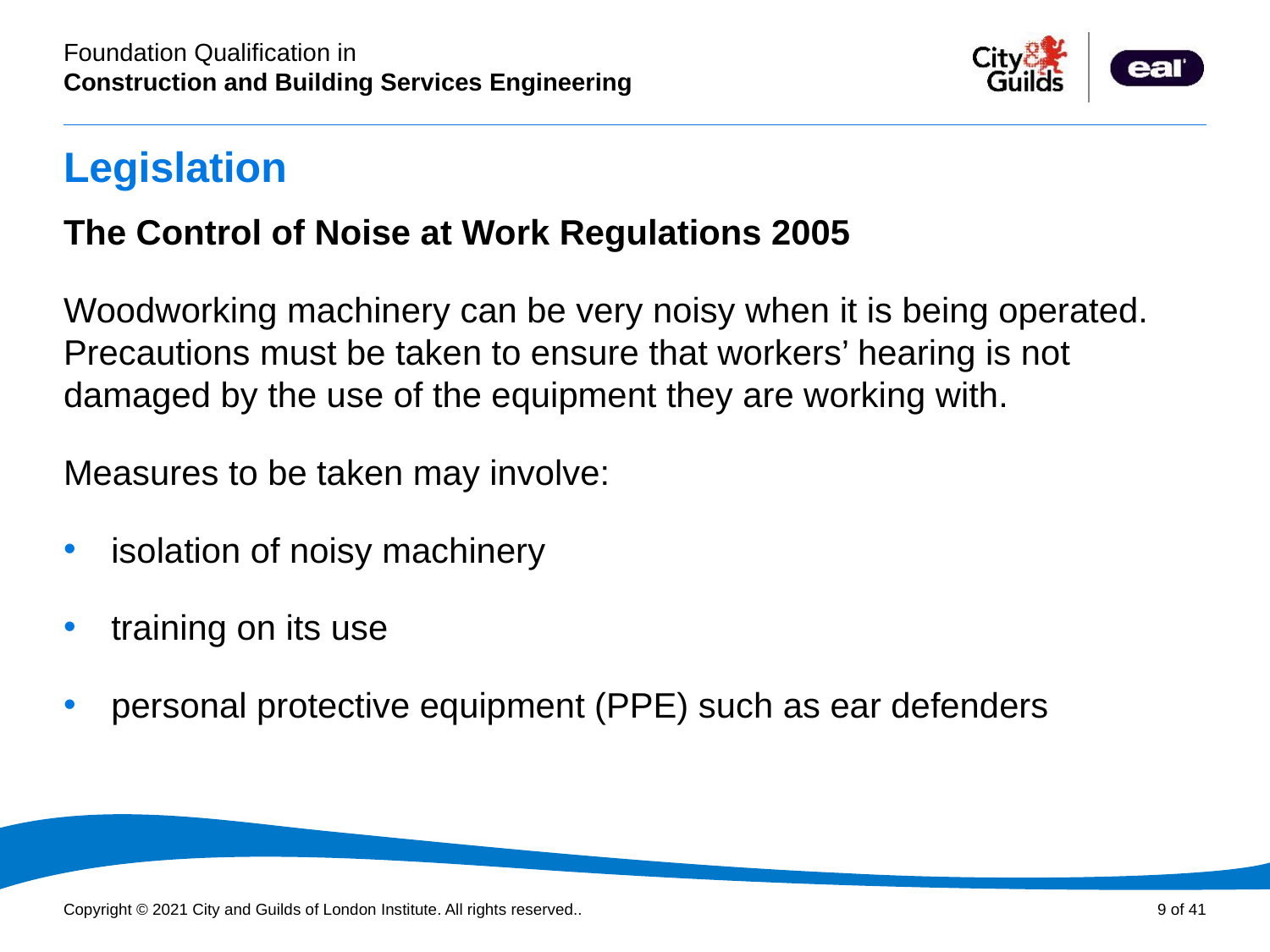

# Legislation
The Control of Noise at Work Regulations 2005
Woodworking machinery can be very noisy when it is being operated. Precautions must be taken to ensure that workers’ hearing is not damaged by the use of the equipment they are working with.
Measures to be taken may involve:
isolation of noisy machinery
training on its use
personal protective equipment (PPE) such as ear defenders